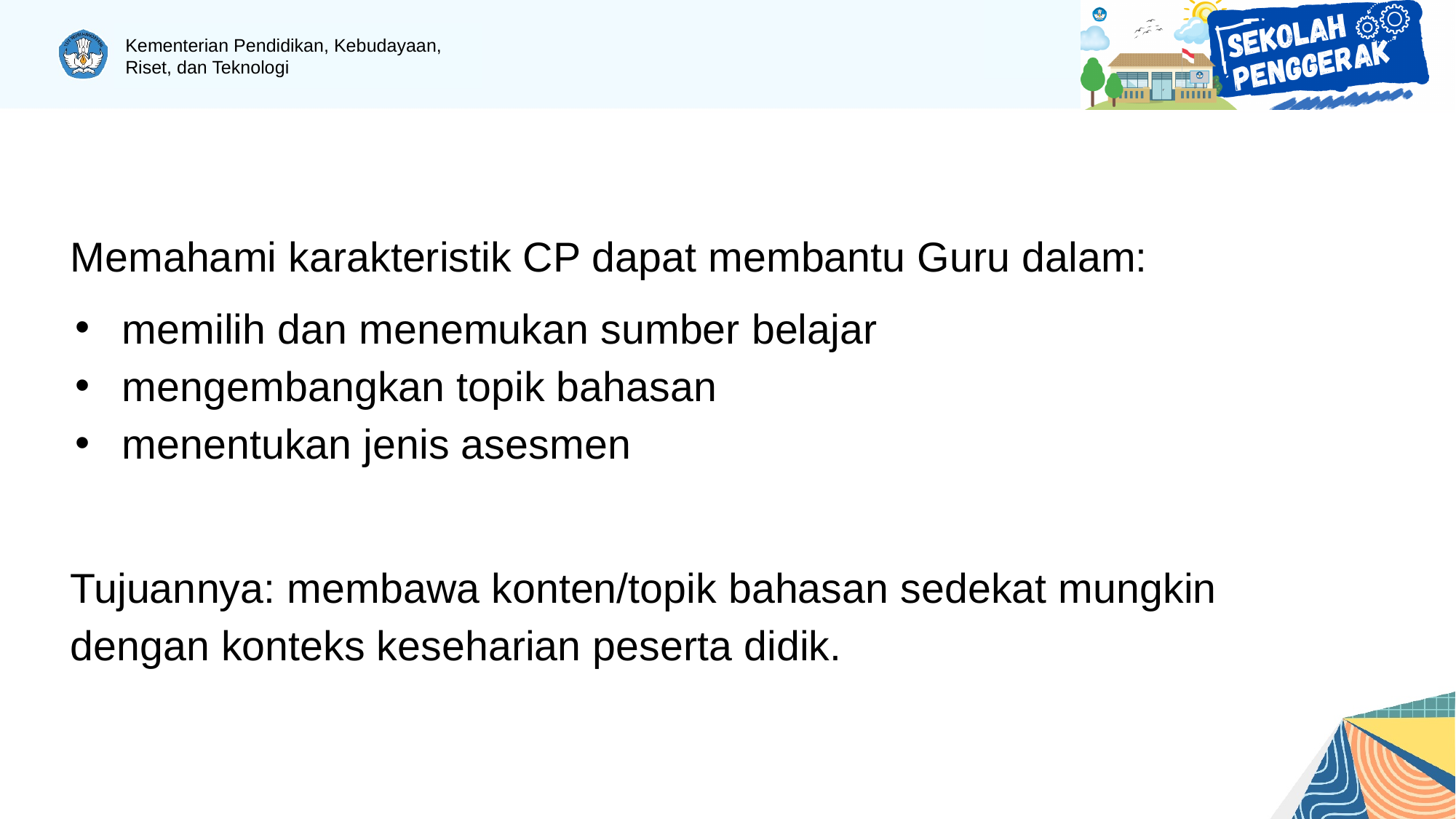

Memahami karakteristik CP dapat membantu Guru dalam:
memilih dan menemukan sumber belajar
mengembangkan topik bahasan
menentukan jenis asesmen

Tujuannya: membawa konten/topik bahasan sedekat mungkin dengan konteks keseharian peserta didik.